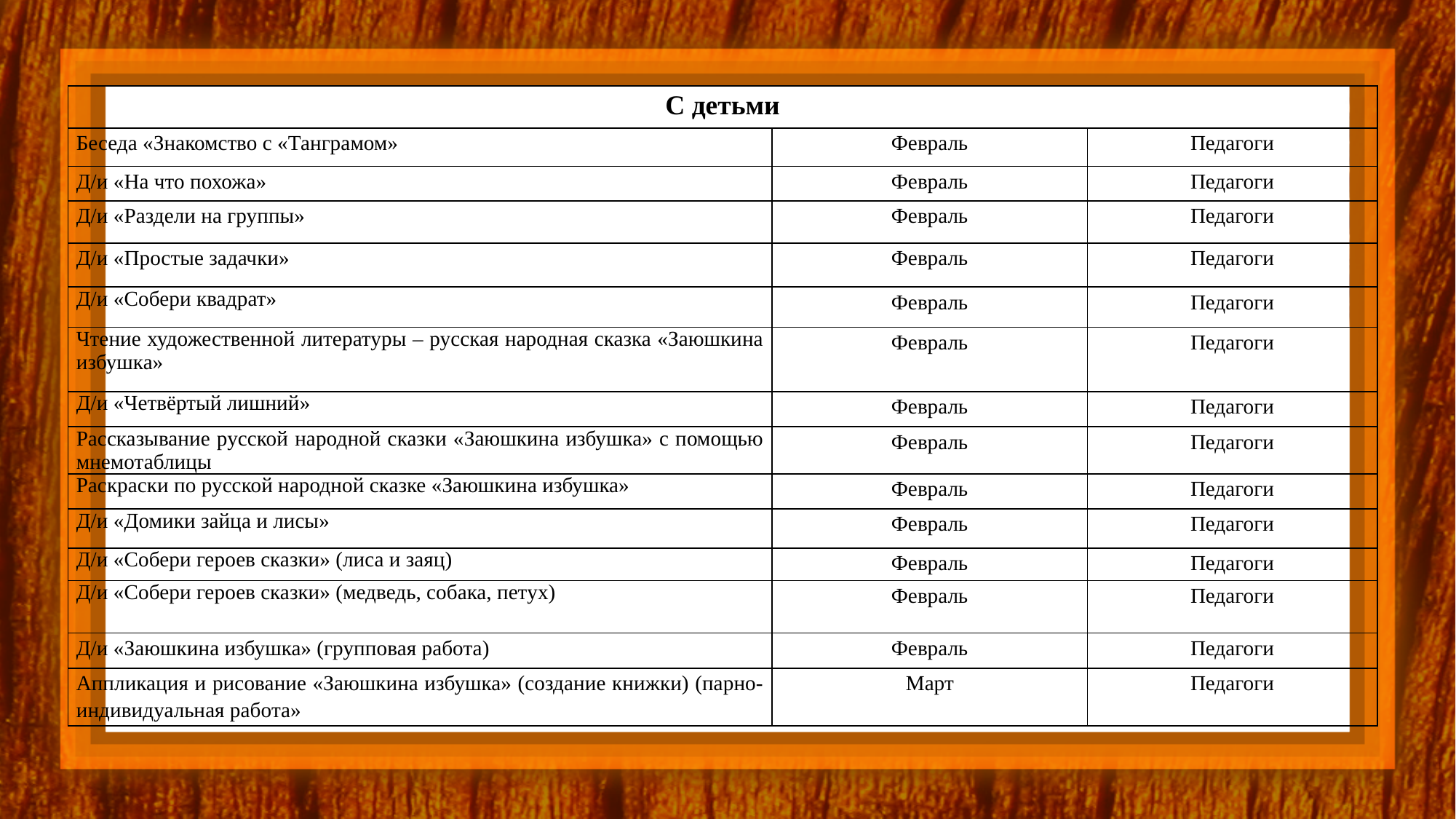

| С детьми |  |  |
| --- | --- | --- |
| Беседа «Знакомство с «Танграмом» | Февраль | Педагоги |
| Д/и «На что похожа» | Февраль | Педагоги |
| Д/и «Раздели на группы» | Февраль | Педагоги |
| Д/и «Простые задачки» | Февраль | Педагоги |
| Д/и «Собери квадрат» | Февраль | Педагоги |
| Чтение художественной литературы – русская народная сказка «Заюшкина избушка» | Февраль | Педагоги |
| Д/и «Четвёртый лишний» | Февраль | Педагоги |
| Рассказывание русской народной сказки «Заюшкина избушка» с помощью мнемотаблицы | Февраль | Педагоги |
| Раскраски по русской народной сказке «Заюшкина избушка» | Февраль | Педагоги |
| Д/и «Домики зайца и лисы» | Февраль | Педагоги |
| Д/и «Собери героев сказки» (лиса и заяц) | Февраль | Педагоги |
| Д/и «Собери героев сказки» (медведь, собака, петух) | Февраль | Педагоги |
| Д/и «Заюшкина избушка» (групповая работа) | Февраль | Педагоги |
| Аппликация и рисование «Заюшкина избушка» (создание книжки) (парно-индивидуальная работа» | Март | Педагоги |